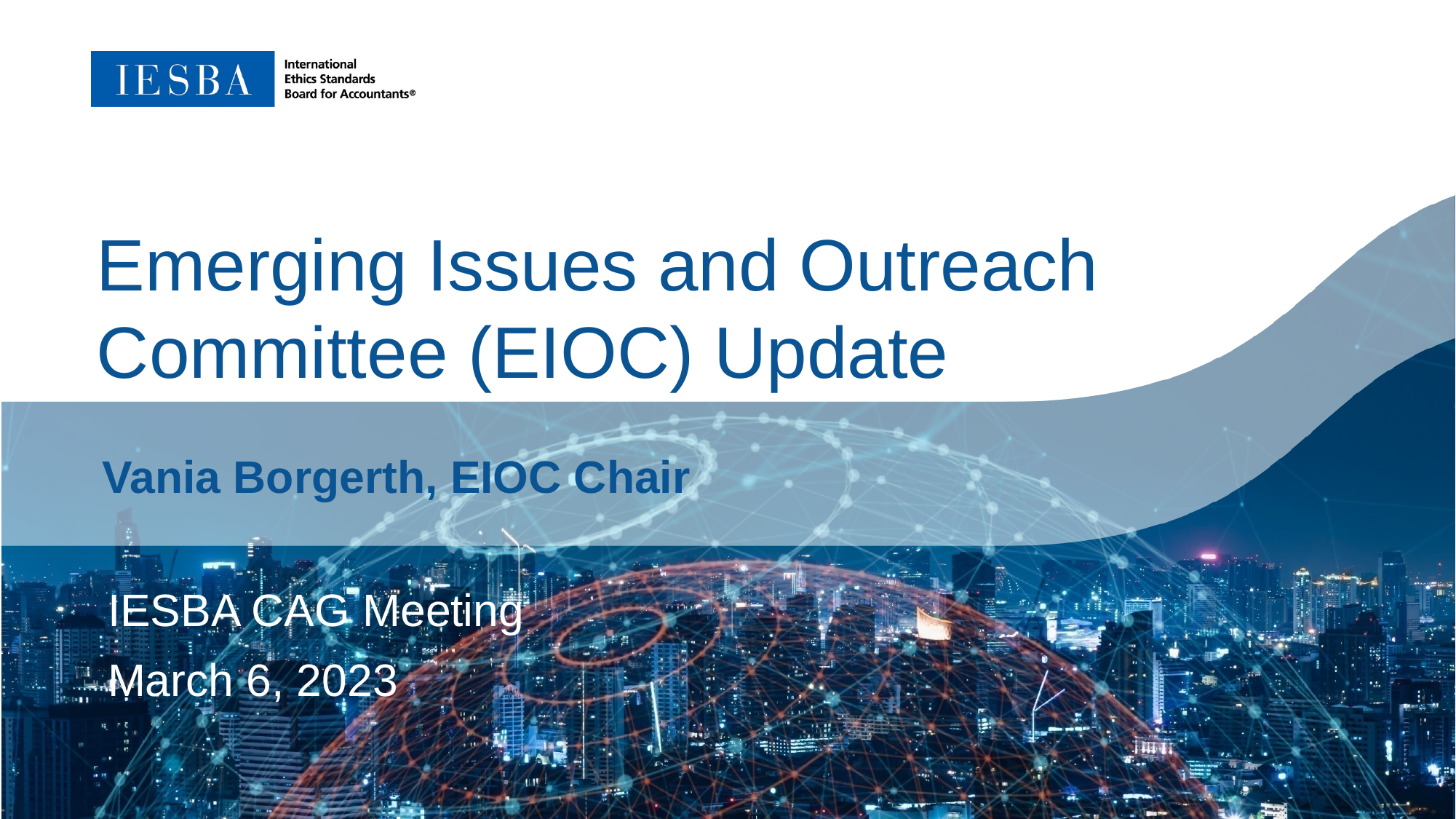

Emerging Issues and Outreach Committee (EIOC) Update
Vania Borgerth, EIOC Chair
IESBA CAG Meeting
March 6, 2023